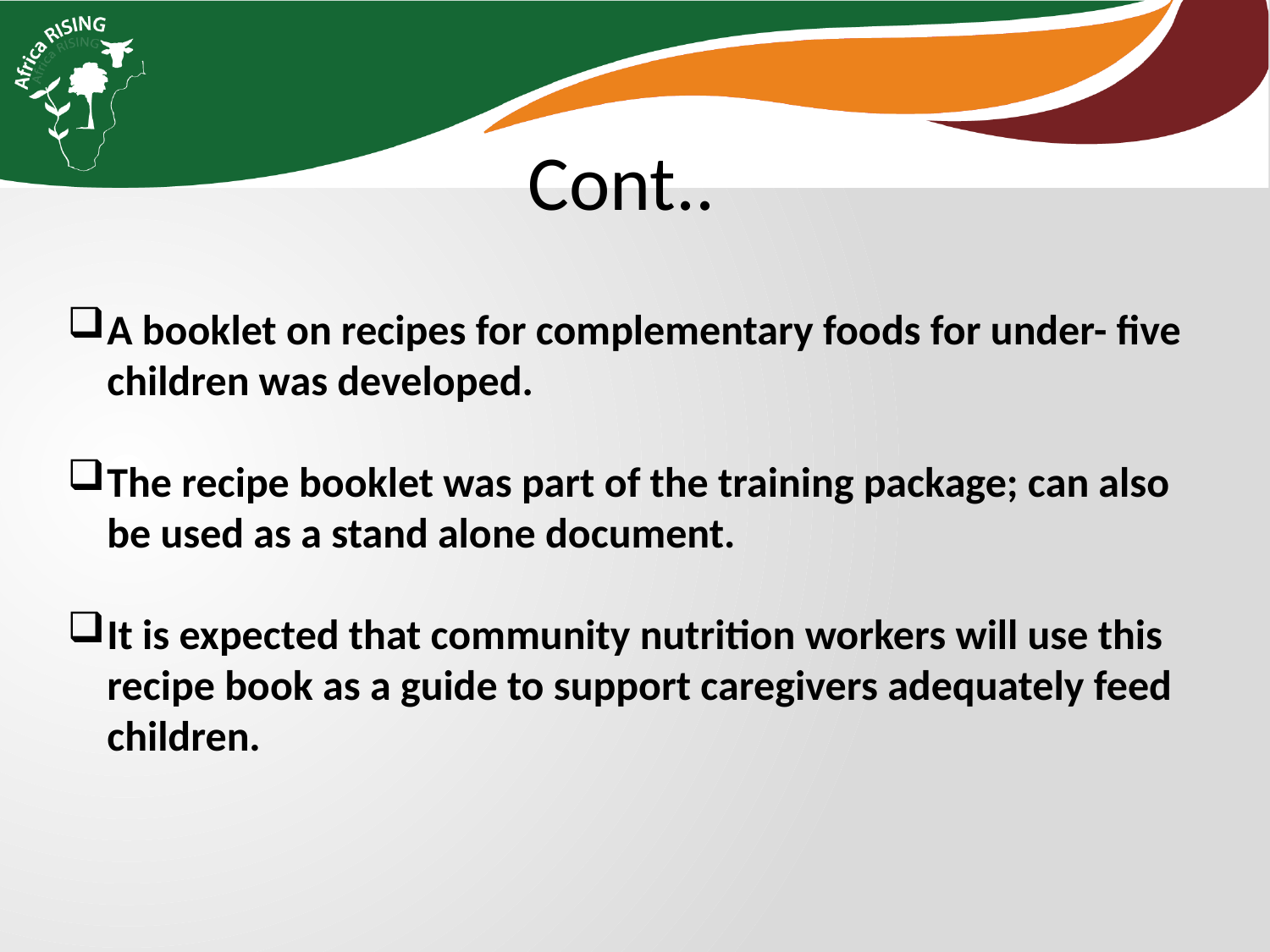

Cont..
A booklet on recipes for complementary foods for under- five children was developed.

The recipe booklet was part of the training package; can also be used as a stand alone document.

It is expected that community nutrition workers will use this recipe book as a guide to support caregivers adequately feed children.